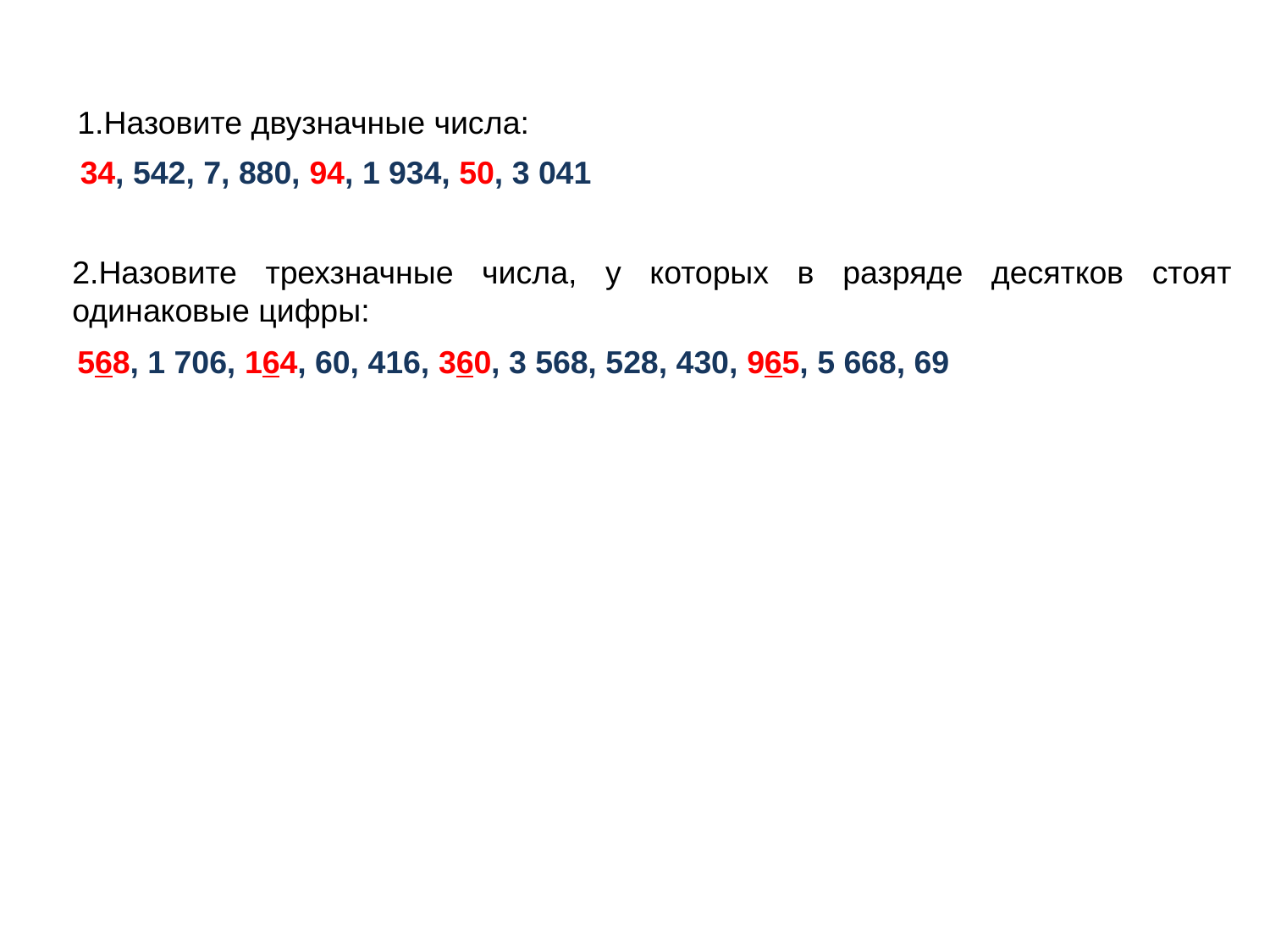

1.Назовите двузначные числа:
34, 542, 7, 880, 94, 1 934, 50, 3 041

34, 542, 7, 880, 94, 1 934, 50, 3 041
2.Назовите трехзначные числа, у которых в разряде десятков стоят одинаковые цифры:
568, 1 706, 164, 60, 416, 360, 3 568, 528, 430, 965, 5 668, 69
568, 1 706, 164, 60, 416, 360, 3 568, 528, 430, 965, 5 668, 69